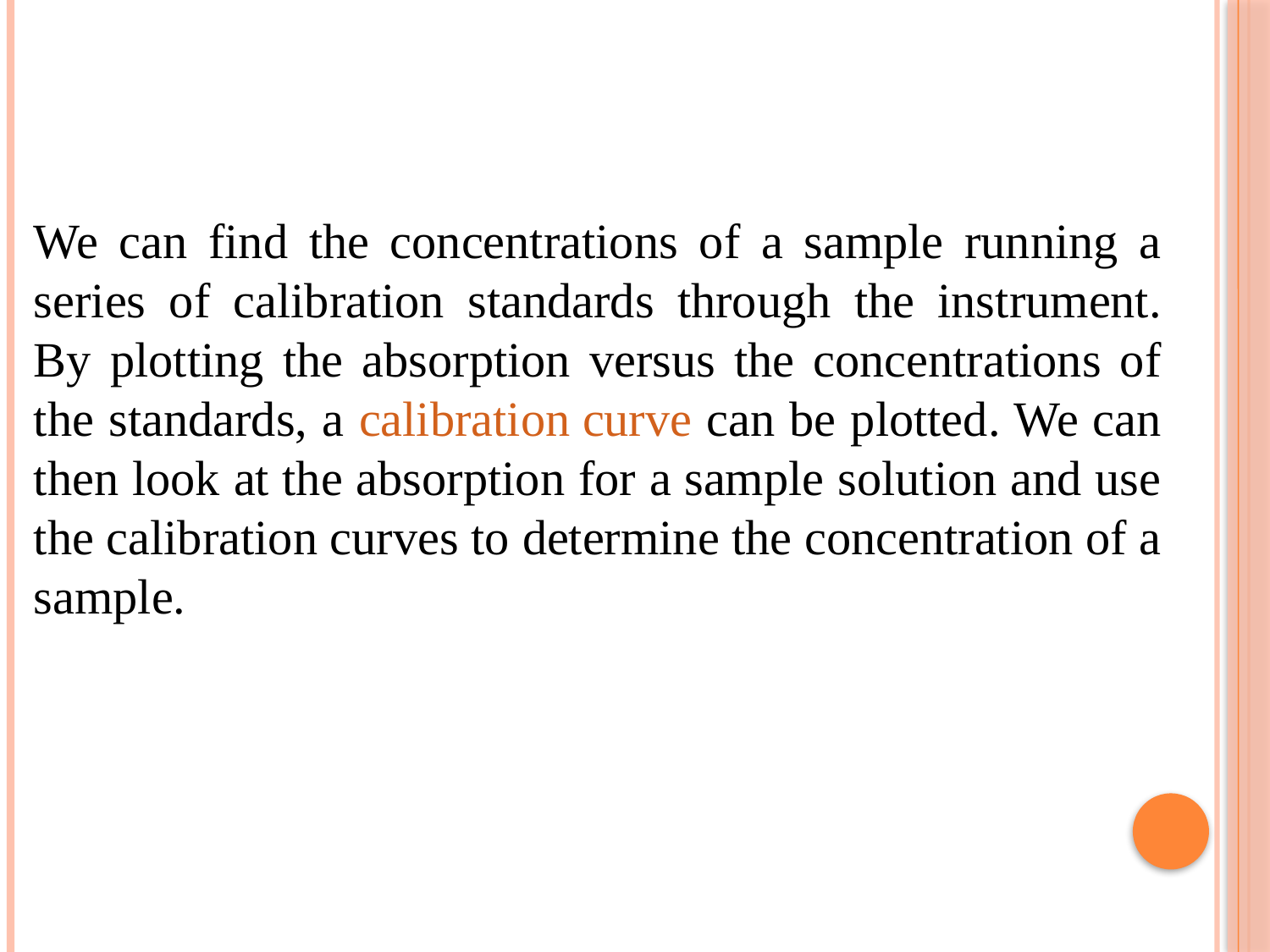

We can find the concentrations of a sample running a series of calibration standards through the instrument. By plotting the absorption versus the concentrations of the standards, a calibration curve can be plotted. We can then look at the absorption for a sample solution and use the calibration curves to determine the concentration of a sample.